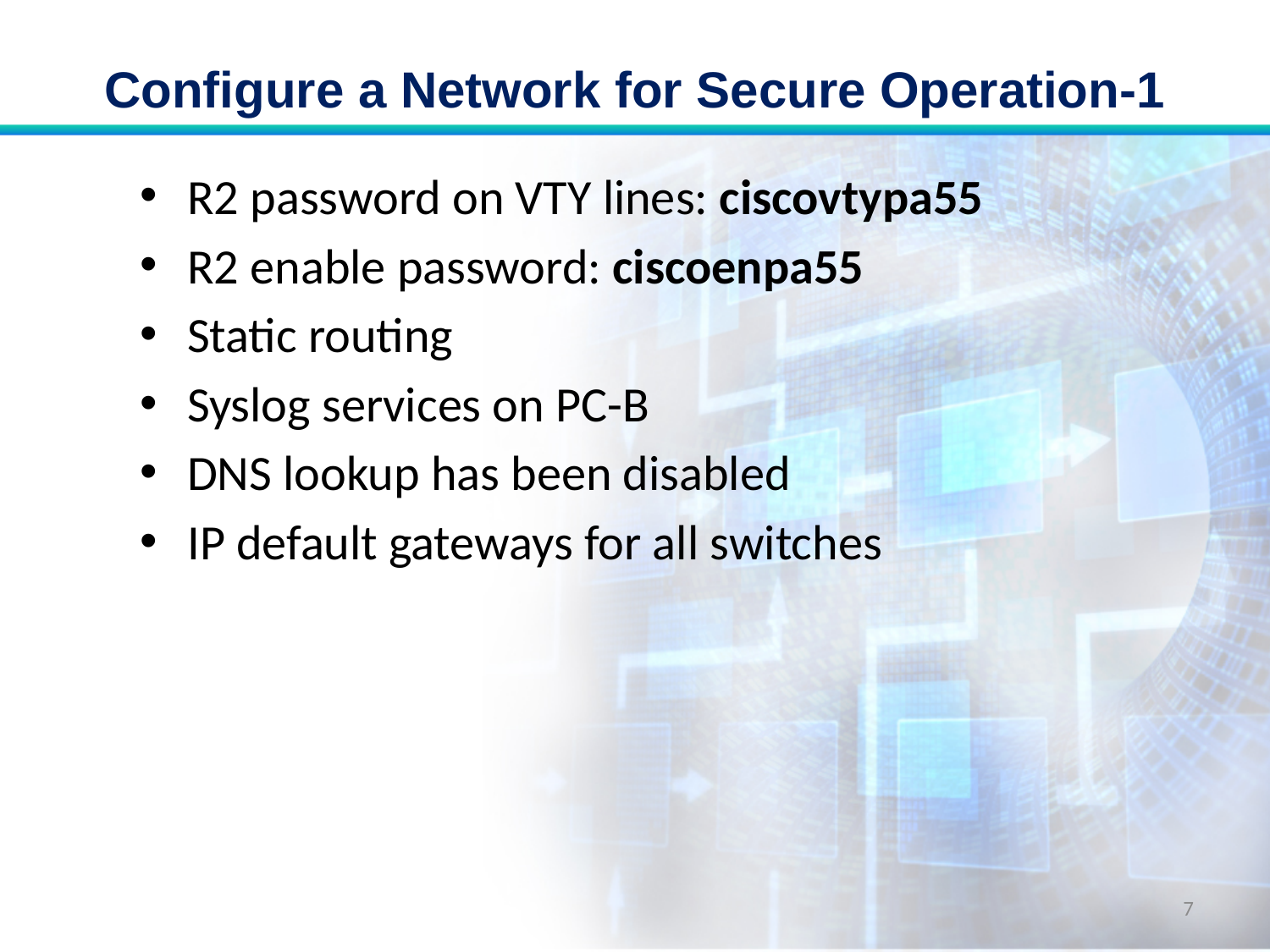

# Configure a Network for Secure Operation-1
R2 password on VTY lines: ciscovtypa55
R2 enable password: ciscoenpa55
Static routing
Syslog services on PC-B
DNS lookup has been disabled
IP default gateways for all switches
7